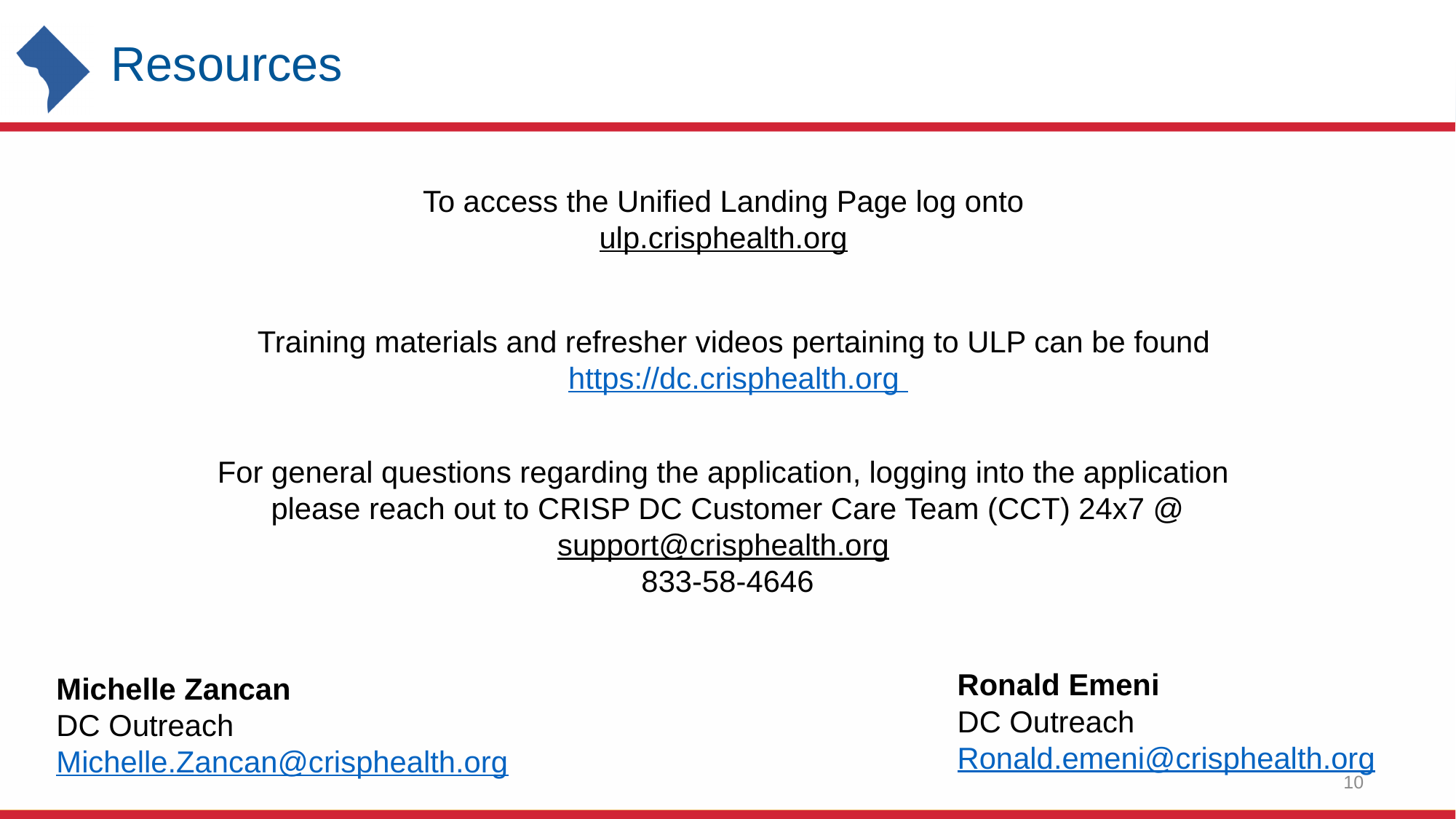

# Resources
To access the Unified Landing Page log onto
ulp.crisphealth.org
Training materials and refresher videos pertaining to ULP can be found
https://dc.crisphealth.org
For general questions regarding the application, logging into the application
please reach out to CRISP DC Customer Care Team (CCT) 24x7 @
support@crisphealth.org
833-58-4646

Ronald Emeni
DC Outreach
Ronald.emeni@crisphealth.org
Michelle Zancan
DC Outreach
Michelle.Zancan@crisphealth.org

10